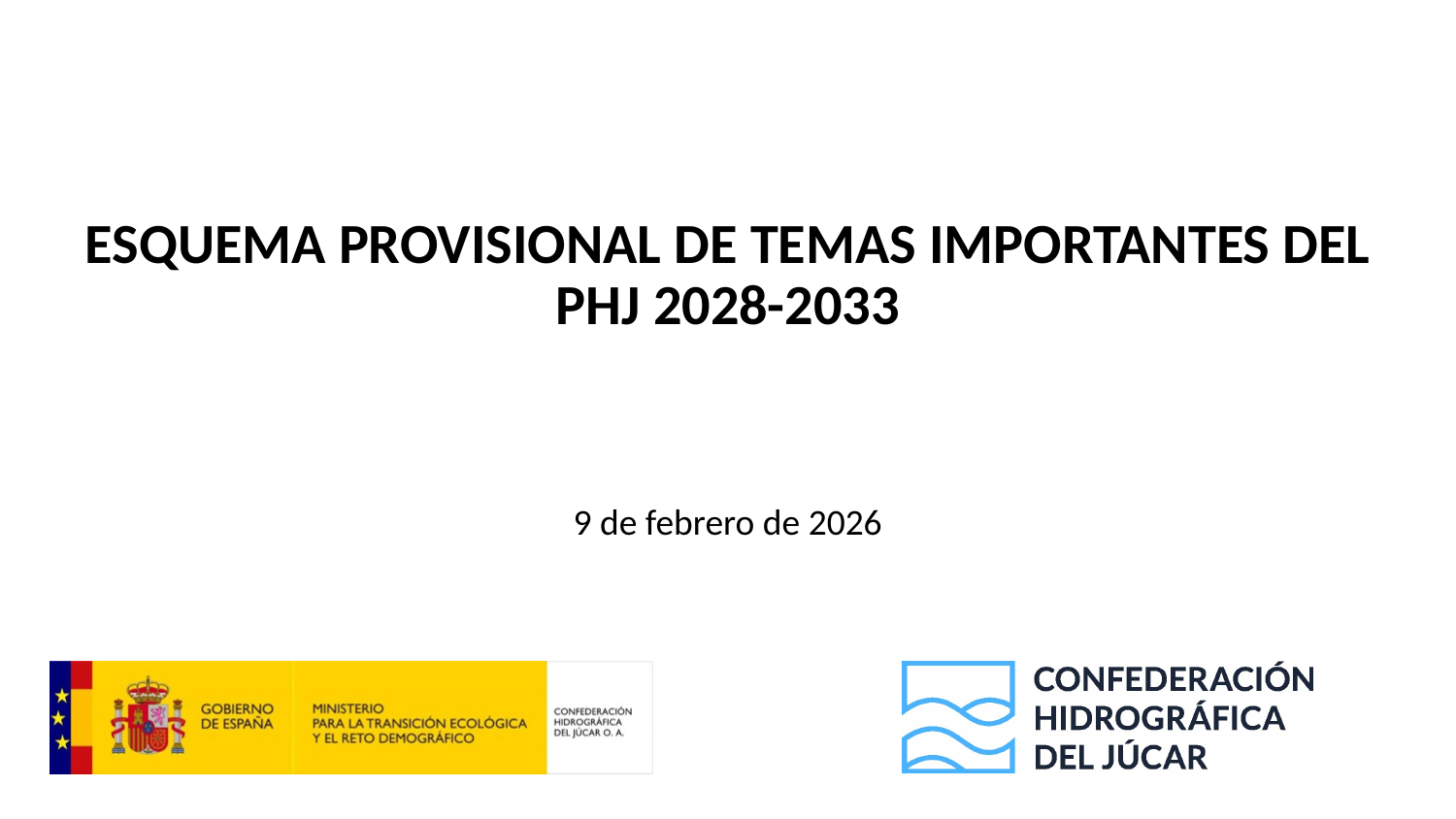

# ESQUEMA PROVISIONAL DE TEMAS IMPORTANTES DEL PHJ 2028-2033
9 de febrero de 2026